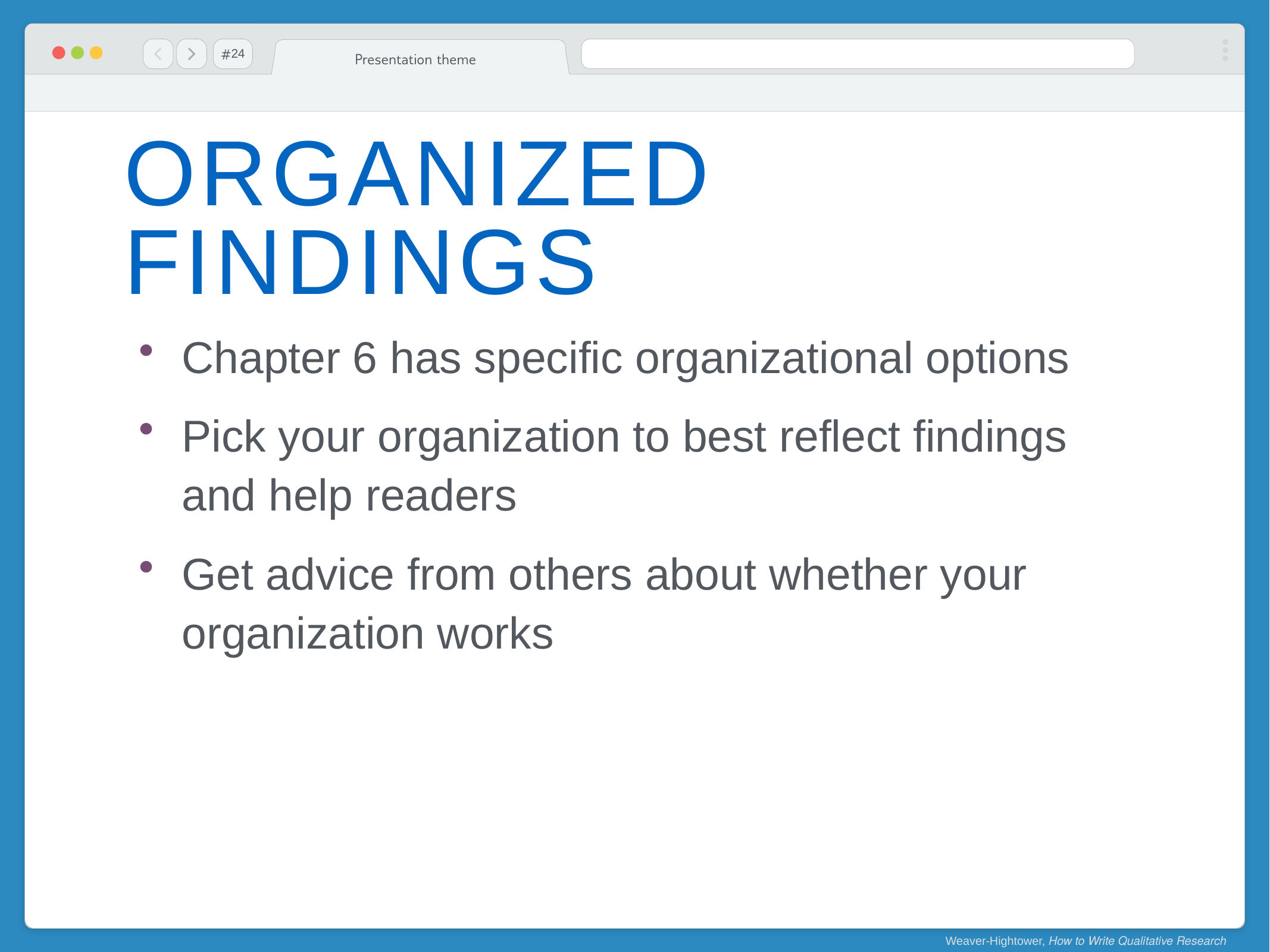

#
Presentation theme
24
# Organized Findings
Chapter 6 has specific organizational options
Pick your organization to best reflect findings and help readers
Get advice from others about whether your organization works